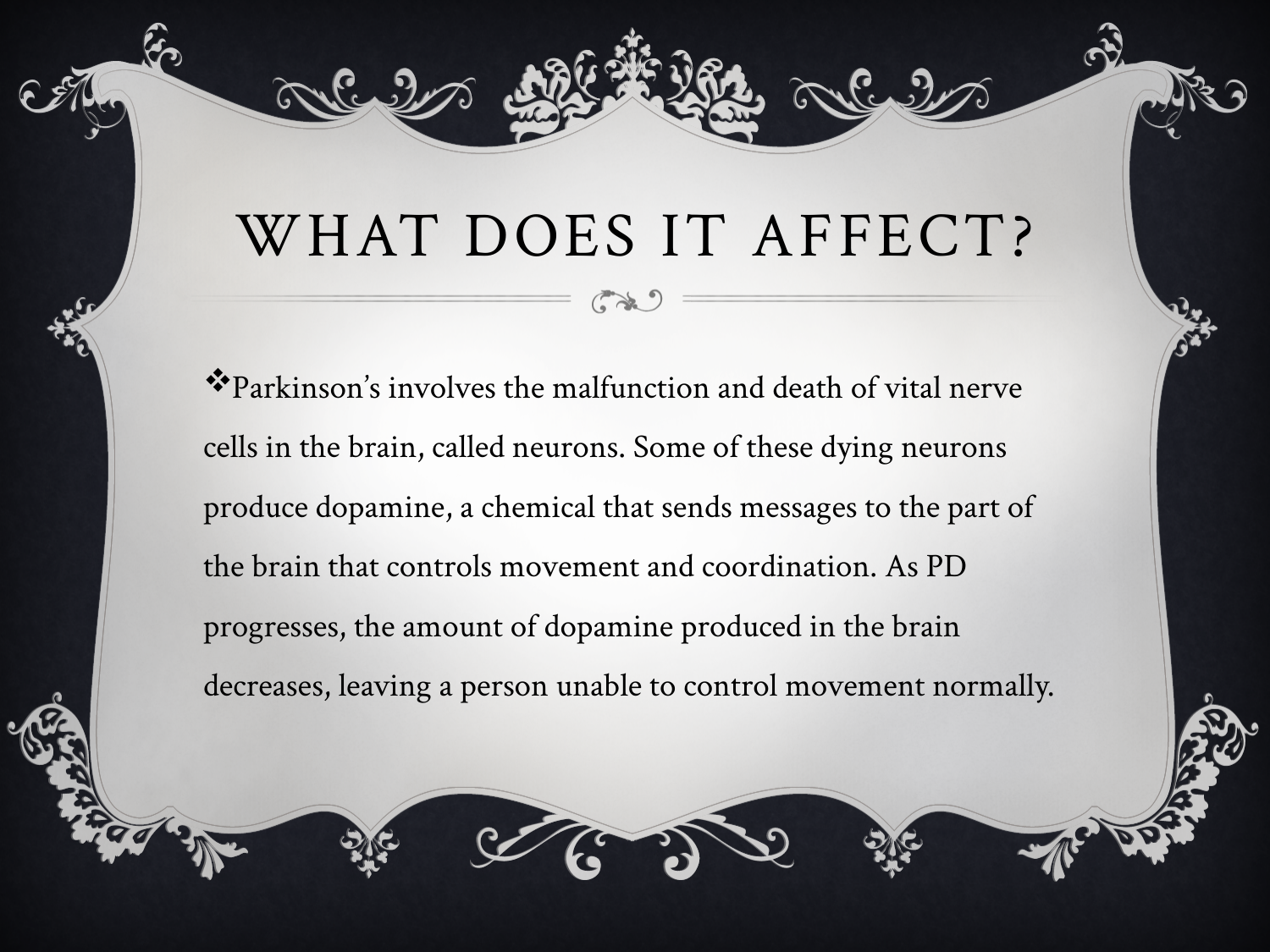

# What does it affect?
Parkinson’s involves the malfunction and death of vital nerve cells in the brain, called neurons. Some of these dying neurons produce dopamine, a chemical that sends messages to the part of the brain that controls movement and coordination. As PD progresses, the amount of dopamine produced in the brain decreases, leaving a person unable to control movement normally.